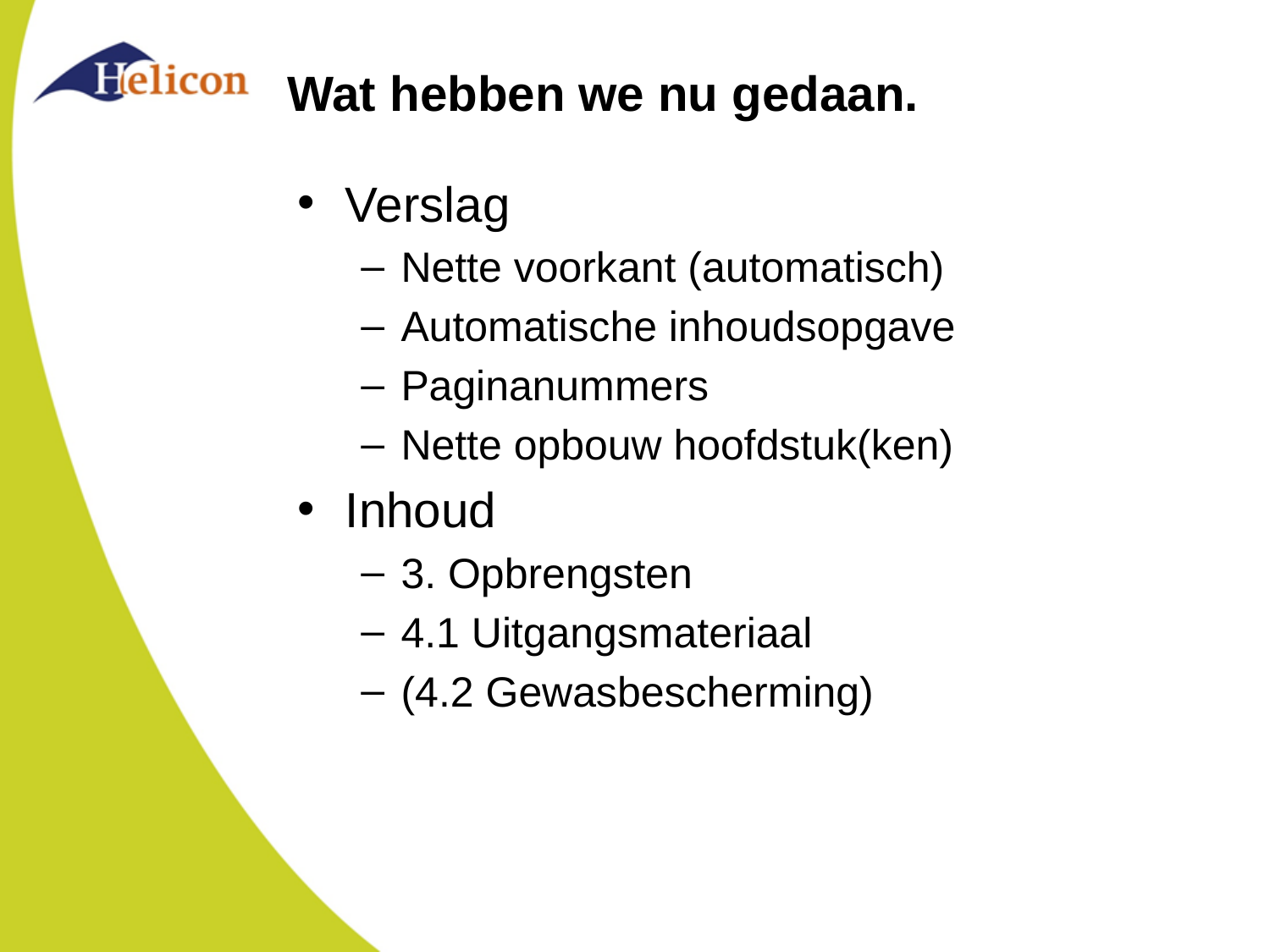

# Wat hebben we nu gedaan.
Verslag
Nette voorkant (automatisch)
Automatische inhoudsopgave
Paginanummers
Nette opbouw hoofdstuk(ken)
Inhoud
3. Opbrengsten
4.1 Uitgangsmateriaal
(4.2 Gewasbescherming)